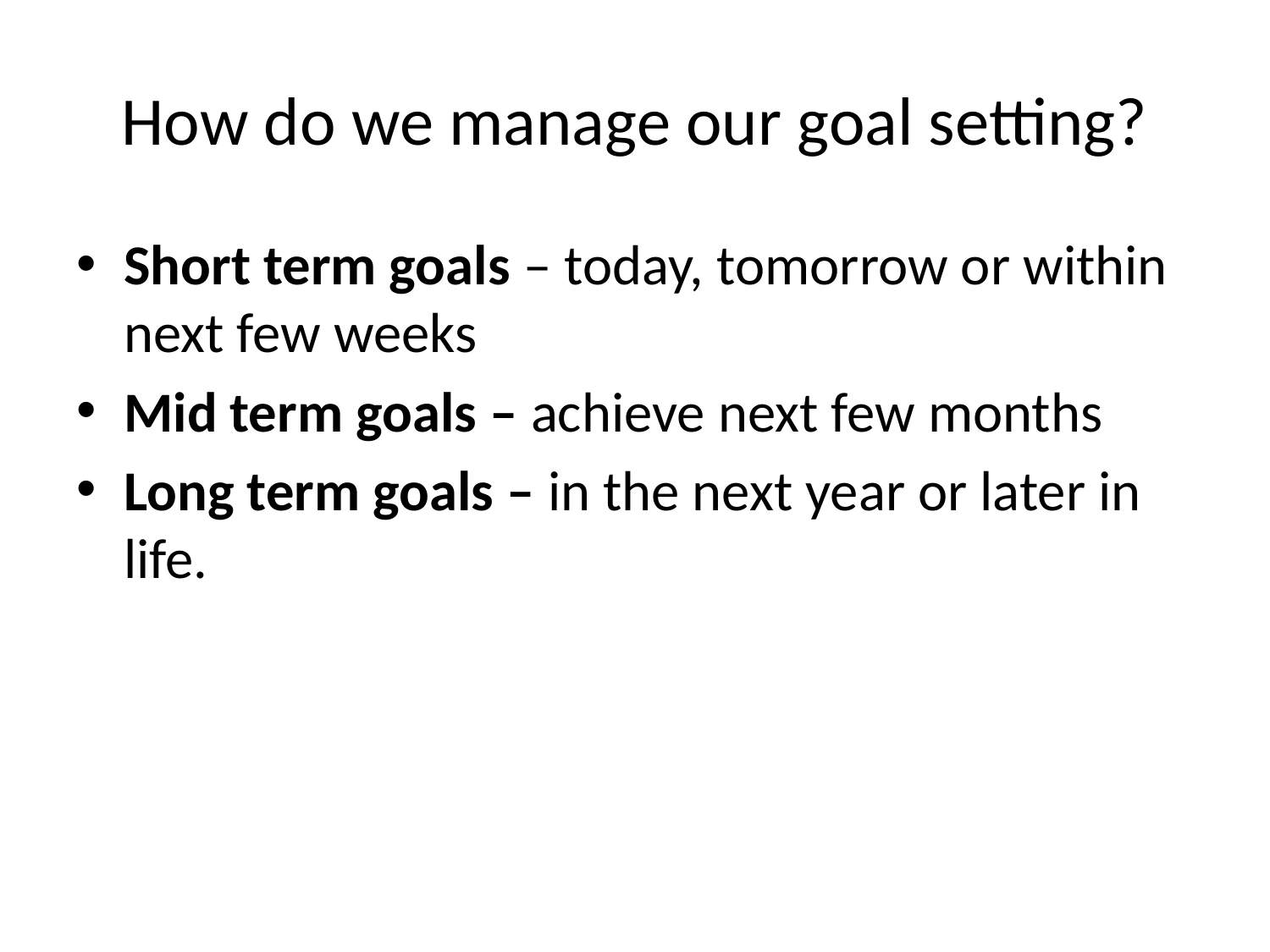

# How do we manage our goal setting?
Short term goals – today, tomorrow or within next few weeks
Mid term goals – achieve next few months
Long term goals – in the next year or later in life.